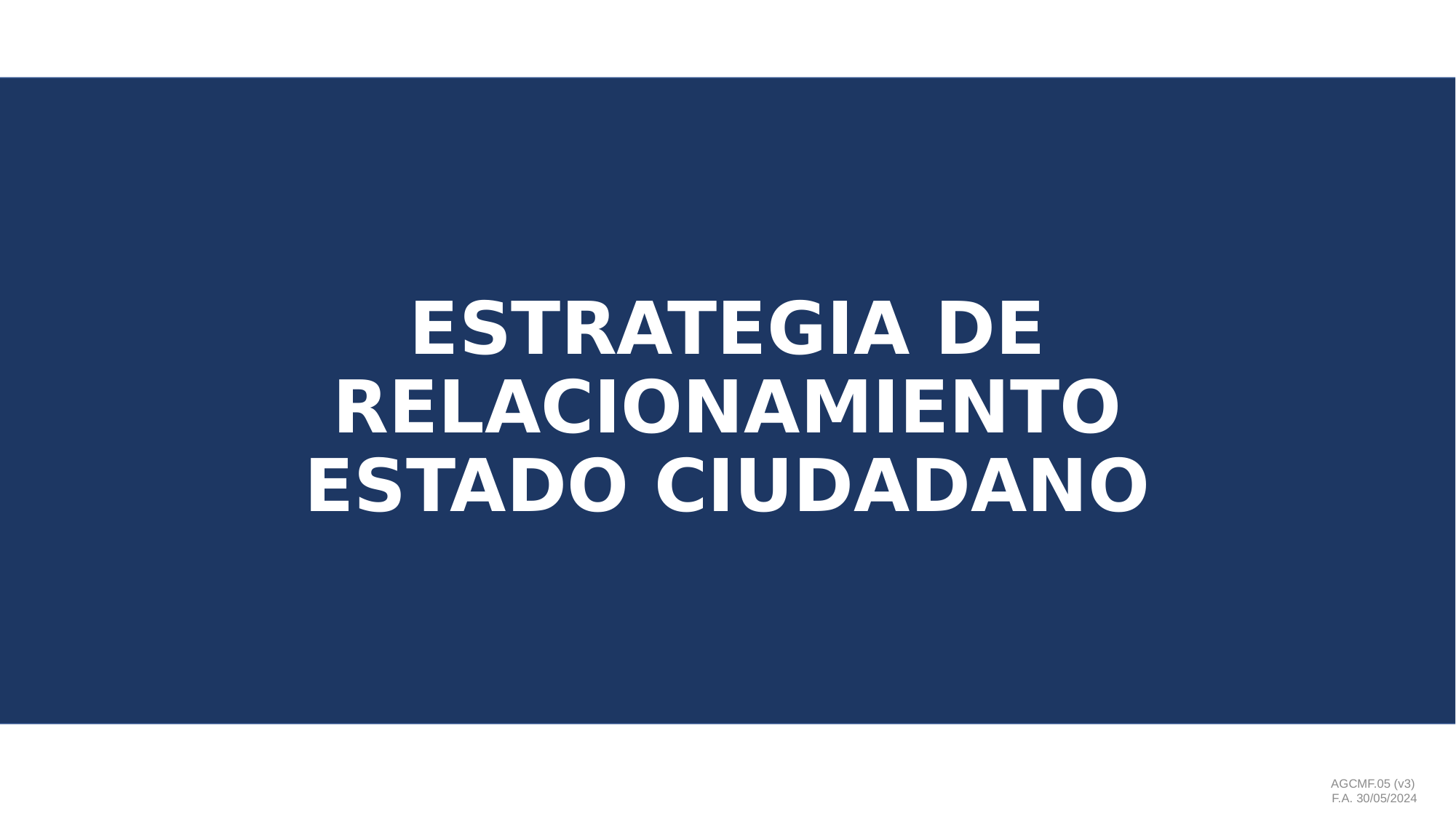

# ESTRATEGIA DE RELACIONAMIENTO ESTADO CIUDADANO
AGCMF.05 (v3)
 F.A. 30/05/2024